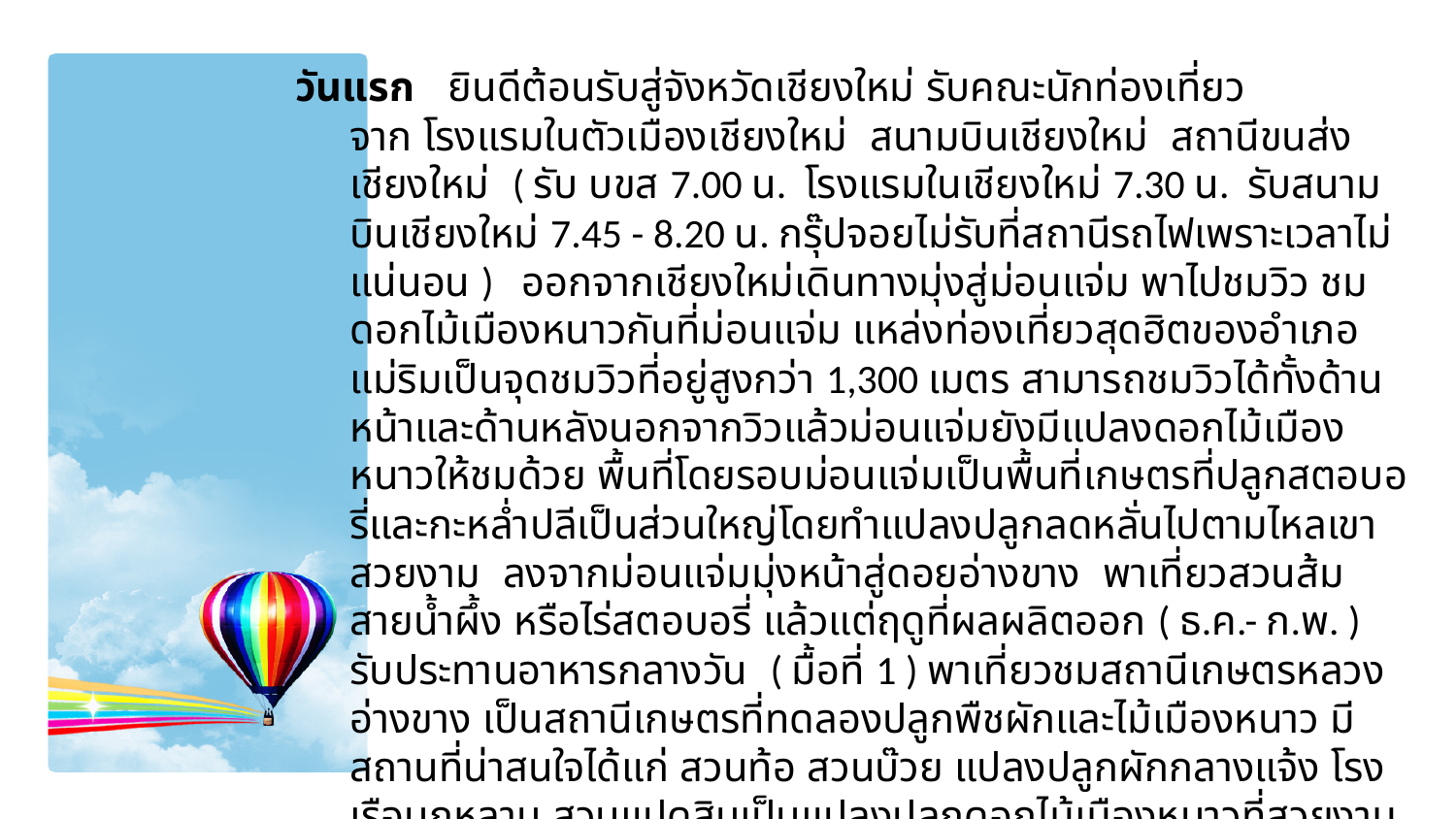

วันแรก   ยินดีต้อนรับสู่จังหวัดเชียงใหม่ รับคณะนักท่องเที่ยวจาก โรงแรมในตัวเมืองเชียงใหม่  สนามบินเชียงใหม่  สถานีขนส่งเชียงใหม่  ( รับ บขส 7.00 น.  โรงแรมในเชียงใหม่ 7.30 น.  รับสนามบินเชียงใหม่ 7.45 - 8.20 น. กรุ๊ปจอยไม่รับที่สถานีรถไฟเพราะเวลาไม่แน่นอน )   ออกจากเชียงใหม่เดินทางมุ่งสู่ม่อนแจ่ม พาไปชมวิว ชมดอกไม้เมืองหนาวกันที่ม่อนแจ่ม แหล่งท่องเที่ยวสุดฮิตของอำเภอแม่ริมเป็นจุดชมวิวที่อยู่สูงกว่า 1,300 เมตร สามารถชมวิวได้ทั้งด้านหน้าและด้านหลังนอกจากวิวแล้วม่อนแจ่มยังมีแปลงดอกไม้เมืองหนาวให้ชมด้วย พื้นที่โดยรอบม่อนแจ่มเป็นพื้นที่เกษตรที่ปลูกสตอบอรี่และกะหล่ำปลีเป็นส่วนใหญ่โดยทำแปลงปลูกลดหลั่นไปตามไหลเขาสวยงาม  ลงจากม่อนแจ่มมุ่งหน้าสู่ดอยอ่างขาง  พาเที่ยวสวนส้มสายน้ำผึ้ง หรือไร่สตอบอรี่ แล้วแต่ฤดูที่ผลผลิตออก ( ธ.ค.- ก.พ. )   รับประทานอาหารกลางวัน  ( มื้อที่ 1 ) พาเที่ยวชมสถานีเกษตรหลวงอ่างขาง เป็นสถานีเกษตรที่ทดลองปลูกพืชผักและไม้เมืองหนาว มีสถานที่น่าสนใจได้แก่ สวนท้อ สวนบ๊วย แปลงปลูกผักกลางแจ้ง โรงเรือนกุหลาบ สวนแปดสิบเป็นแปลงปลูกดอกไม้เมืองหนาวที่สวยงาม  และยังมีโรงเรือนไม้ในร่มที่มีดอกไม้เมืองหนาวที่ออกดอกสวยงามทุกฤดูกาล  เช็คอินเข้าที่พักบนดอยอ่างขาง   รับประทานอาหารค่ำ อาหารเชตเมนู   ( มื้อที่ 2 )  พักผ่อนกันตามอัธยาศัย

#